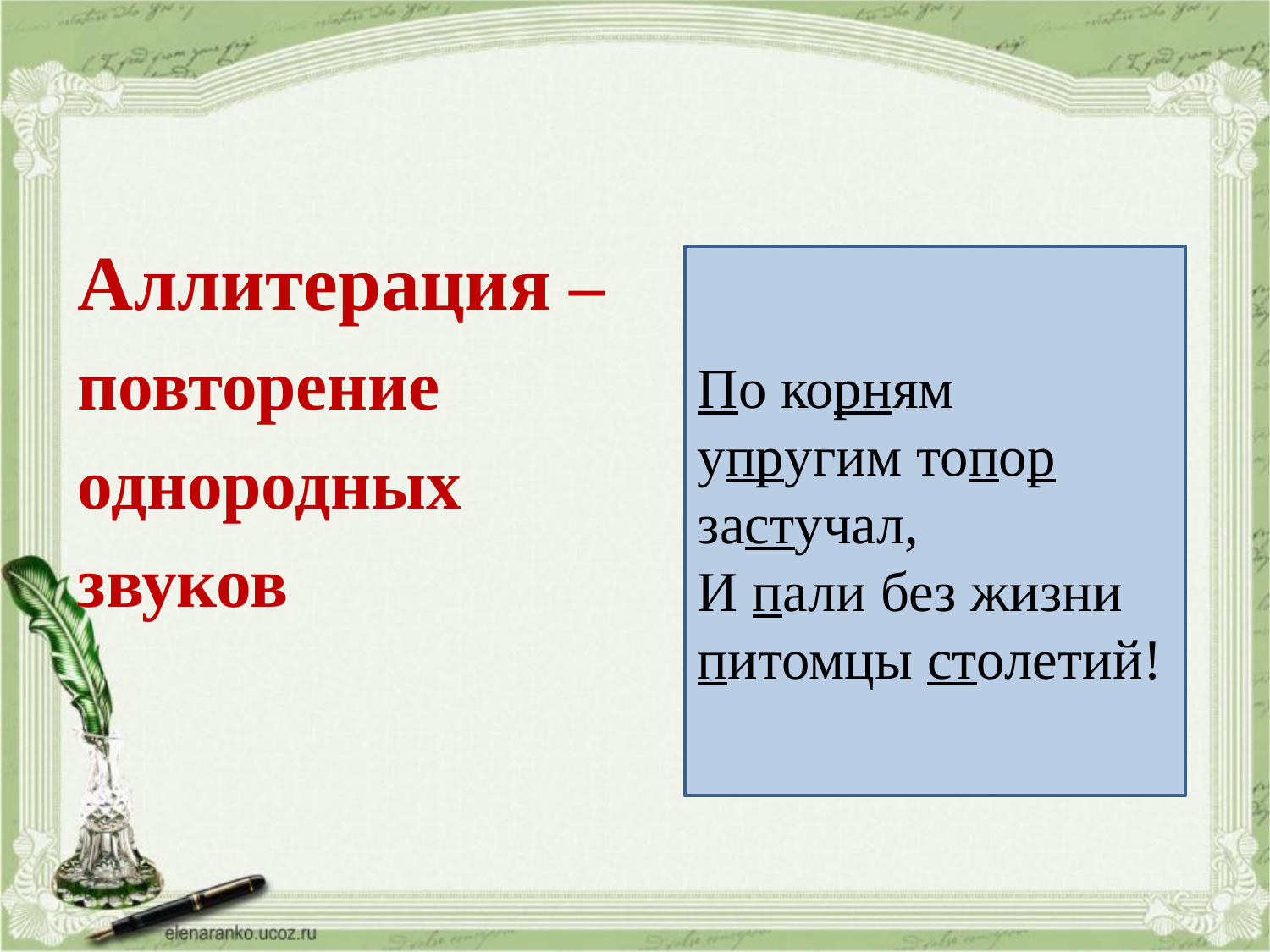

Аллитерация –
повторение
однородных
звуков
По корням упругим топор застучал,
И пали без жизни питомцы столетий!